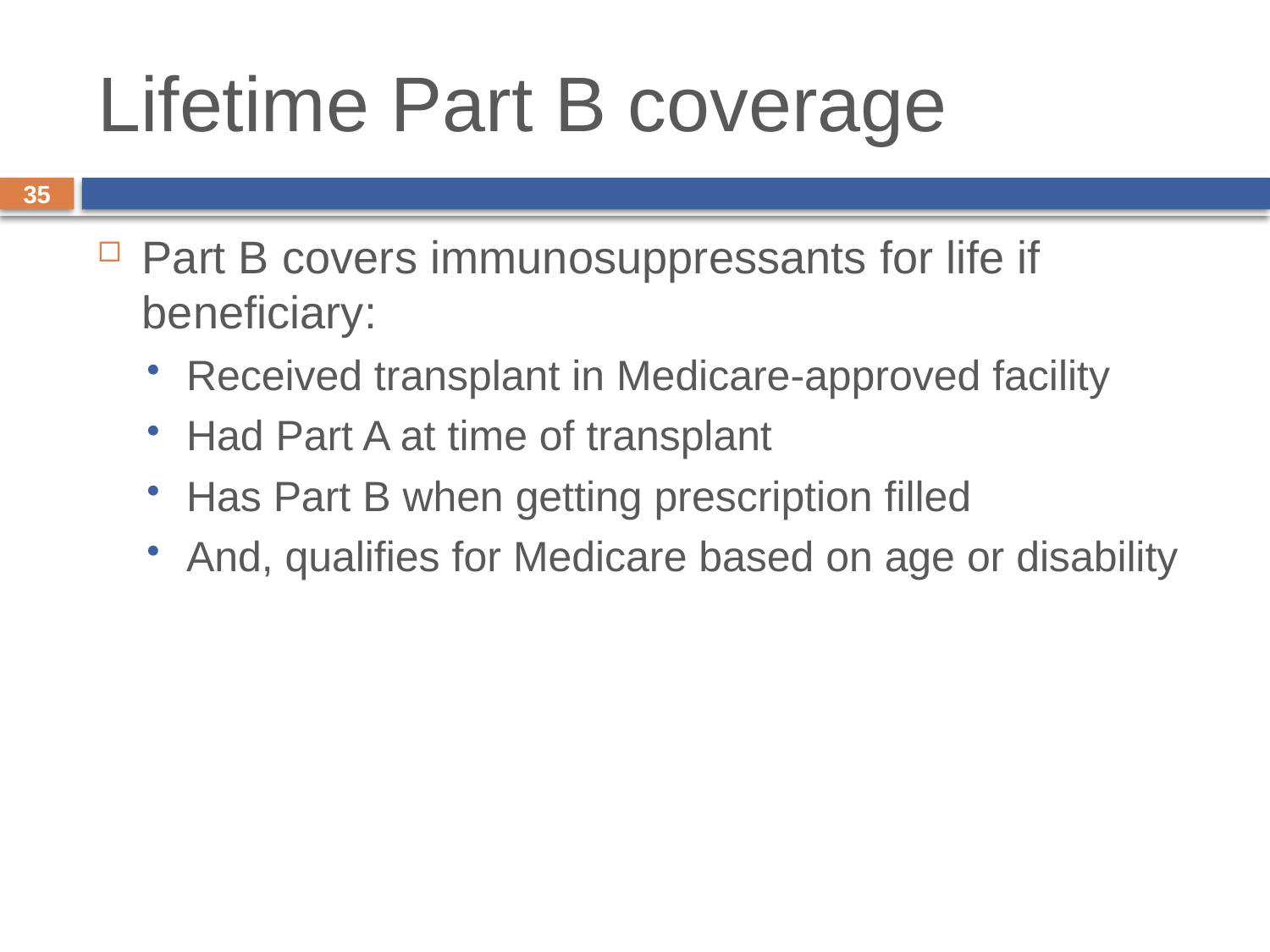

# Lifetime Part B coverage
35
Part B covers immunosuppressants for life if beneficiary:
Received transplant in Medicare-approved facility
Had Part A at time of transplant
Has Part B when getting prescription filled
And, qualifies for Medicare based on age or disability